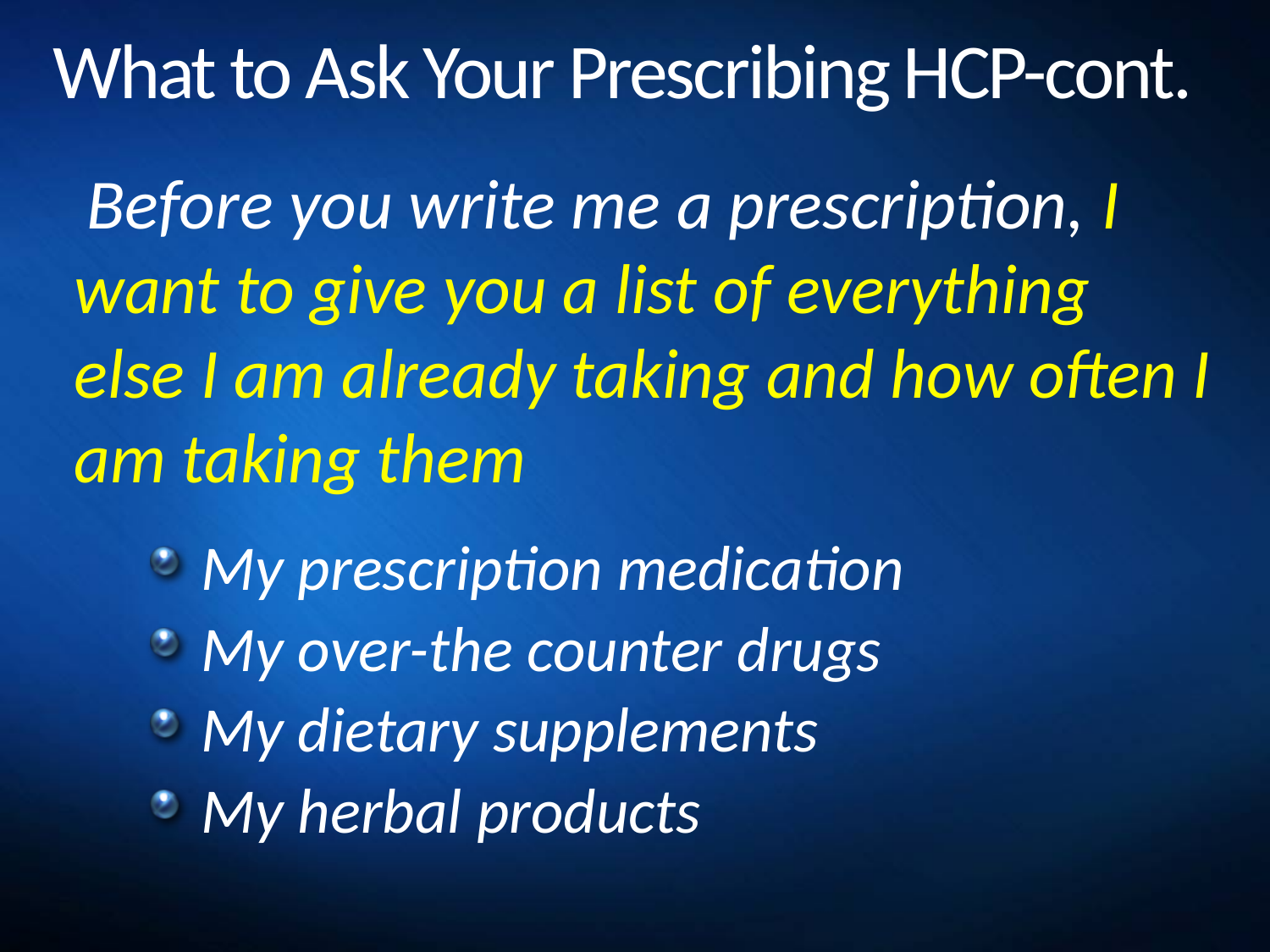

# What to Ask Your Prescribing HCP-cont.
 Before you write me a prescription, I want to give you a list of everything else I am already taking and how often I am taking them

My prescription medication
My over-the counter drugs
My dietary supplements
My herbal products